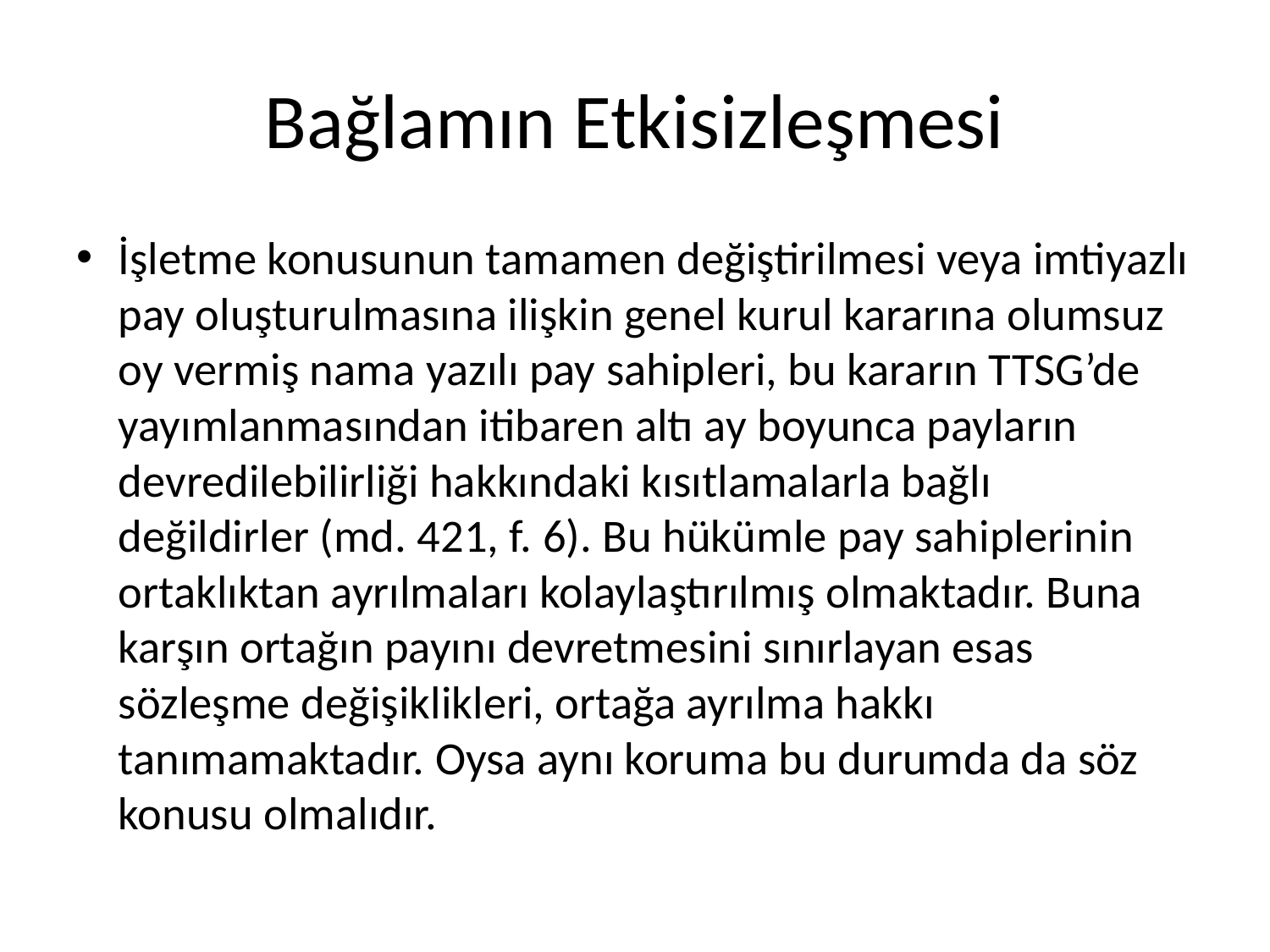

# Bağlamın Etkisizleşmesi
İşletme konusunun tamamen değiştirilmesi veya imtiyazlı pay oluşturulmasına ilişkin genel kurul kararına olumsuz oy vermiş nama yazılı pay sahipleri, bu kararın TTSG’de yayımlanmasından itibaren altı ay boyunca payların devredilebilirliği hakkındaki kısıtlamalarla bağlı değildirler (md. 421, f. 6). Bu hükümle pay sahiplerinin ortaklıktan ayrılmaları kolaylaştırılmış olmaktadır. Buna karşın ortağın payını devretmesini sınırlayan esas sözleşme değişiklikleri, ortağa ayrılma hakkı tanımamaktadır. Oysa aynı koruma bu durumda da söz konusu olmalıdır.